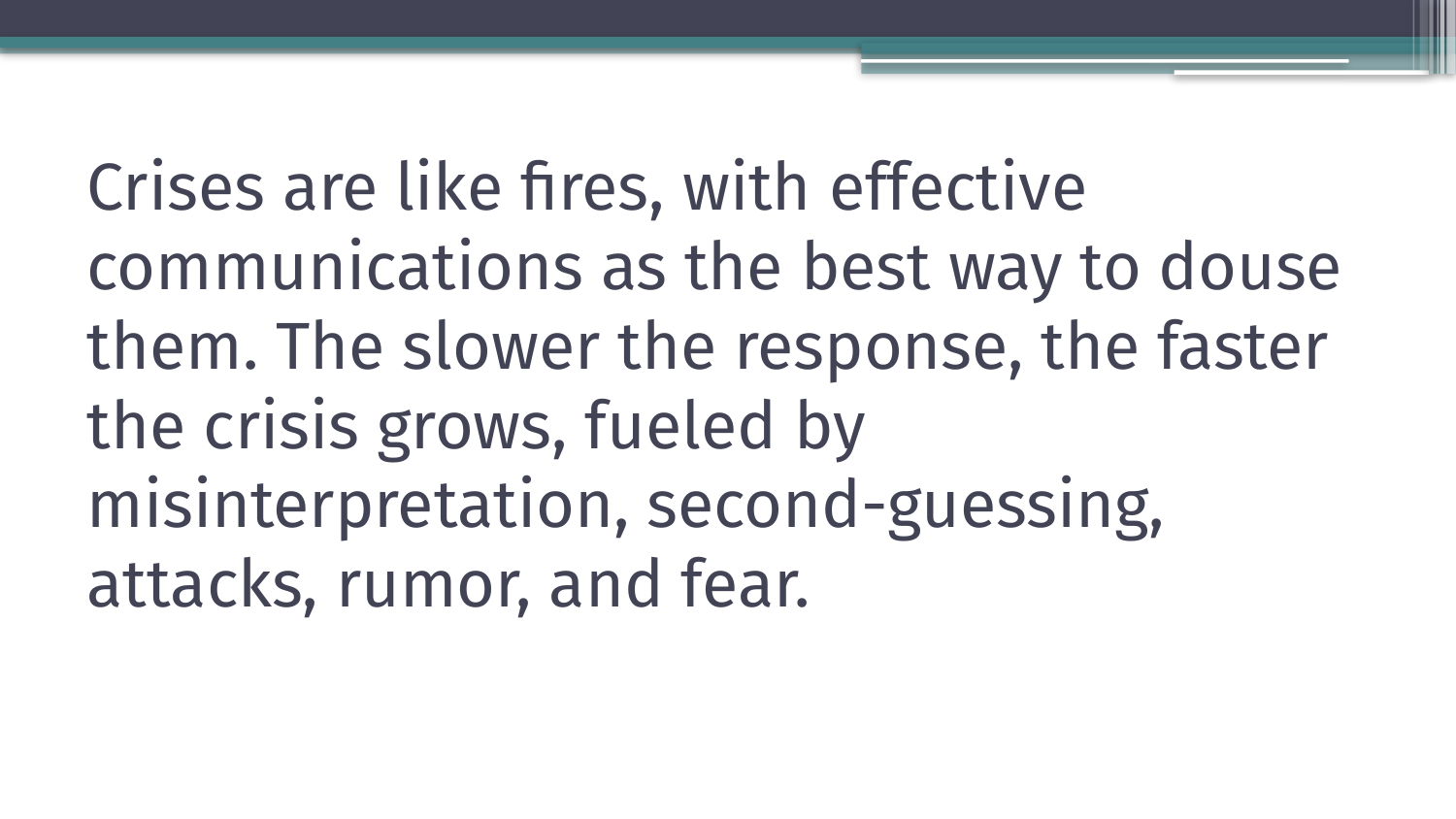

# Crises are like fires, with effective communications as the best way to douse them. The slower the response, the faster the crisis grows, fueled by misinterpretation, second-guessing, attacks, rumor, and fear.